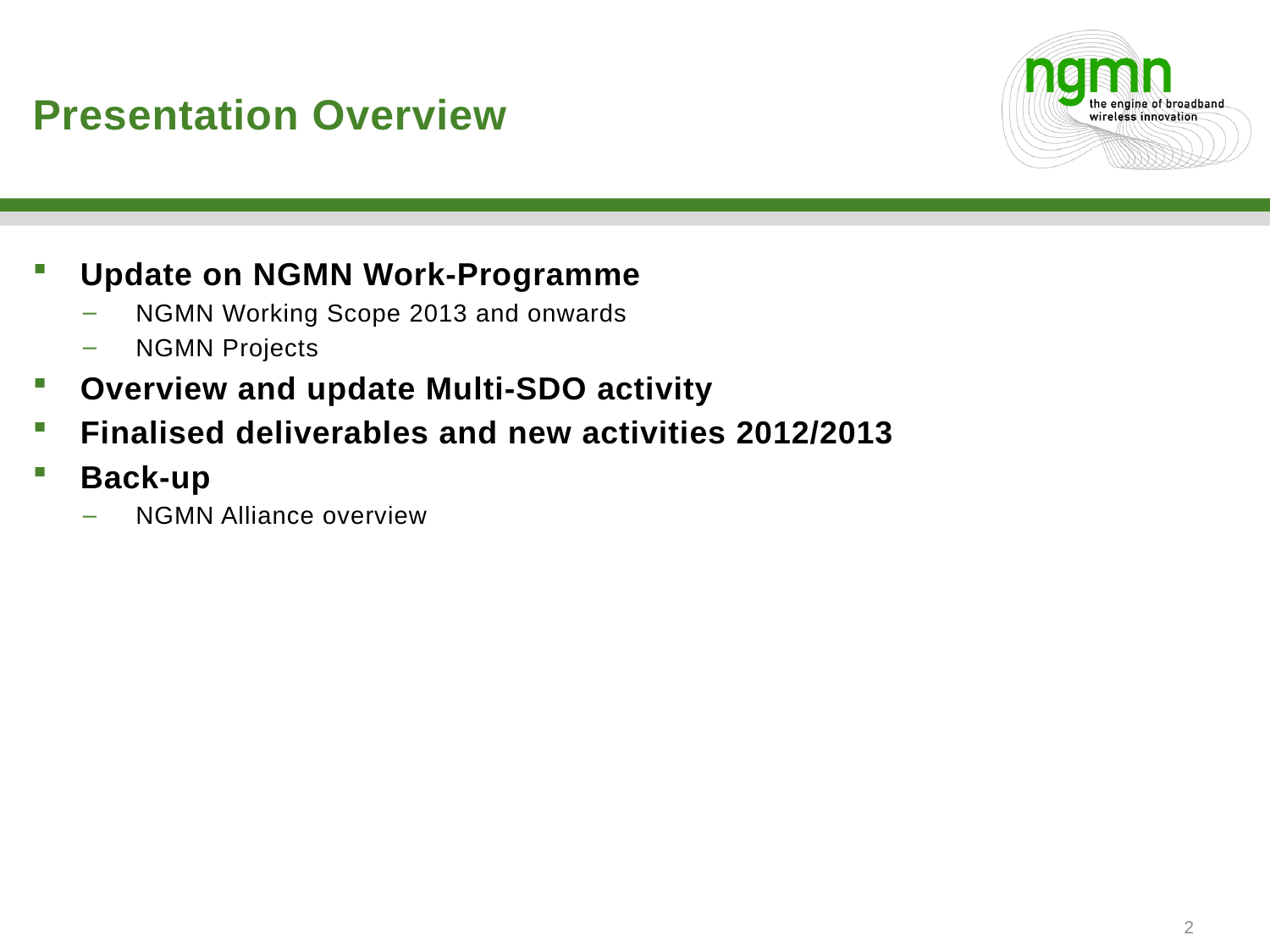

# Presentation Overview
Update on NGMN Work-Programme
NGMN Working Scope 2013 and onwards
NGMN Projects
Overview and update Multi-SDO activity
Finalised deliverables and new activities 2012/2013
Back-up
NGMN Alliance overview

2